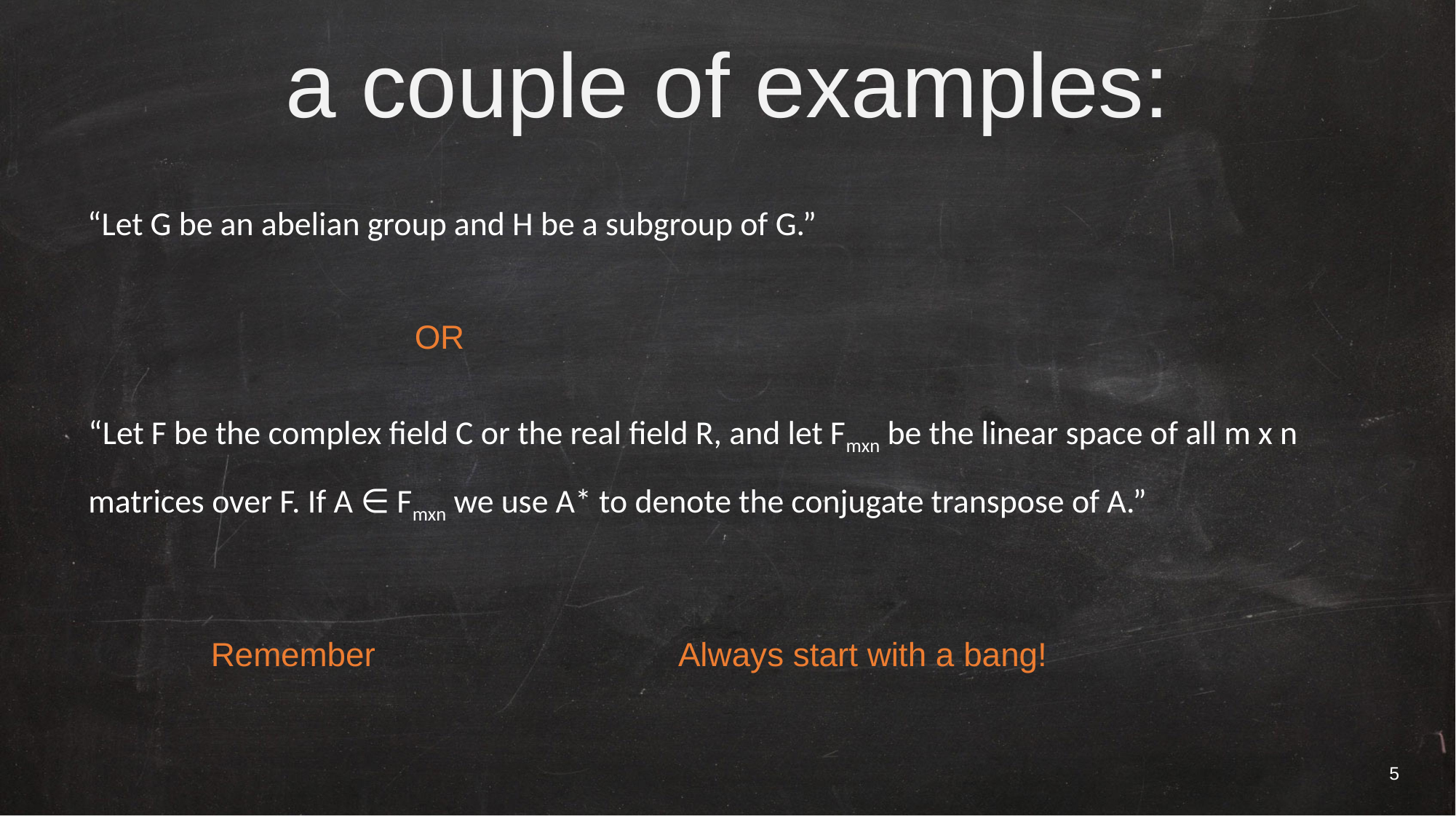

# a couple of examples:
“Let G be an abelian group and H be a subgroup of G.”
OR
“Let F be the complex field C or the real field R, and let Fmxn be the linear space of all m x n matrices over F. If A ∈ Fmxn we use A* to denote the conjugate transpose of A.”
Remember
Always start with a bang!
5